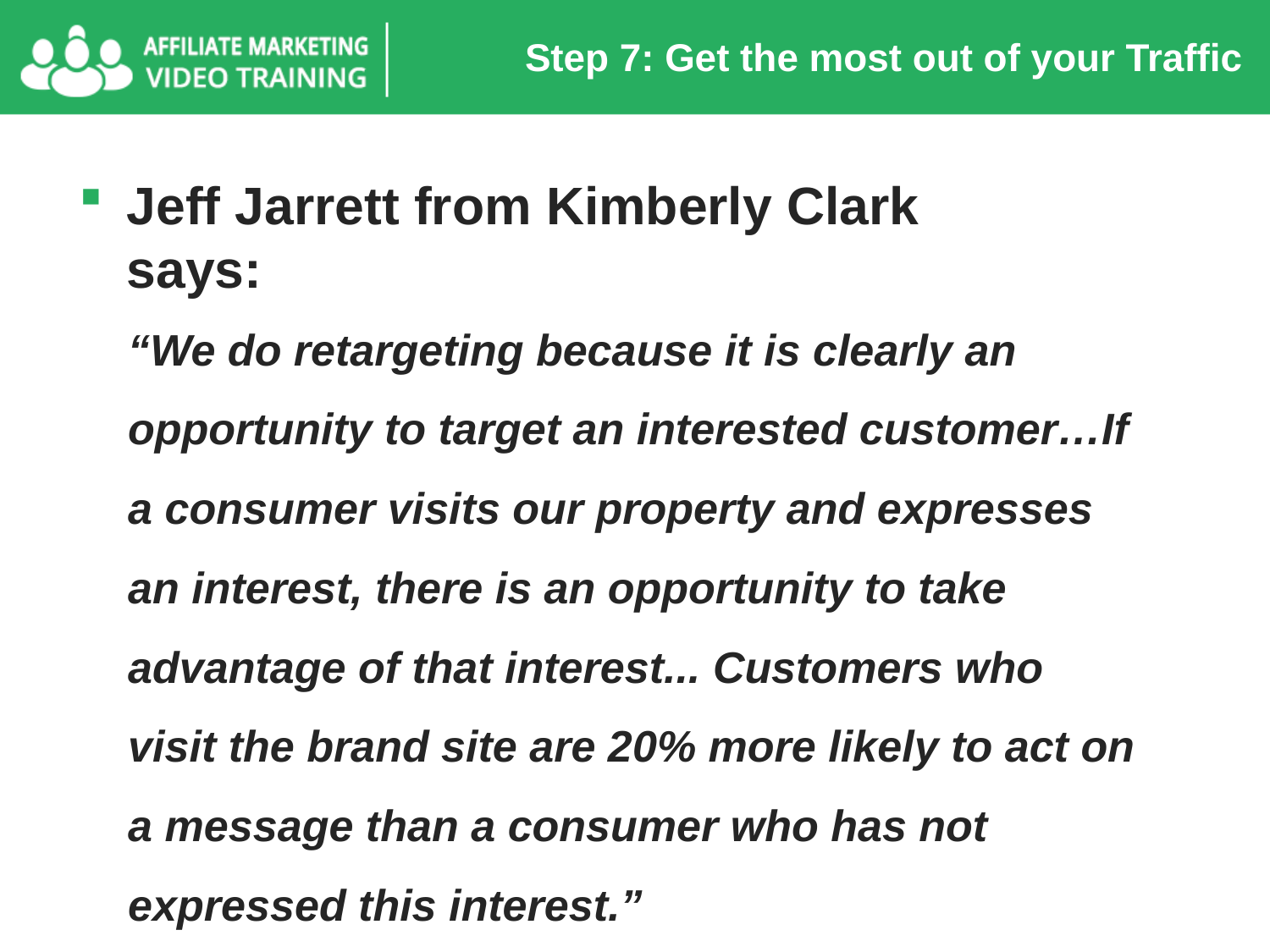

Step 7: Get the most out of your Traffic
Jeff Jarrett from Kimberly Clark says:
“We do retargeting because it is clearly an opportunity to target an interested customer…If a consumer visits our property and expresses an interest, there is an opportunity to take advantage of that interest... Customers who visit the brand site are 20% more likely to act on a message than a consumer who has not expressed this interest.”